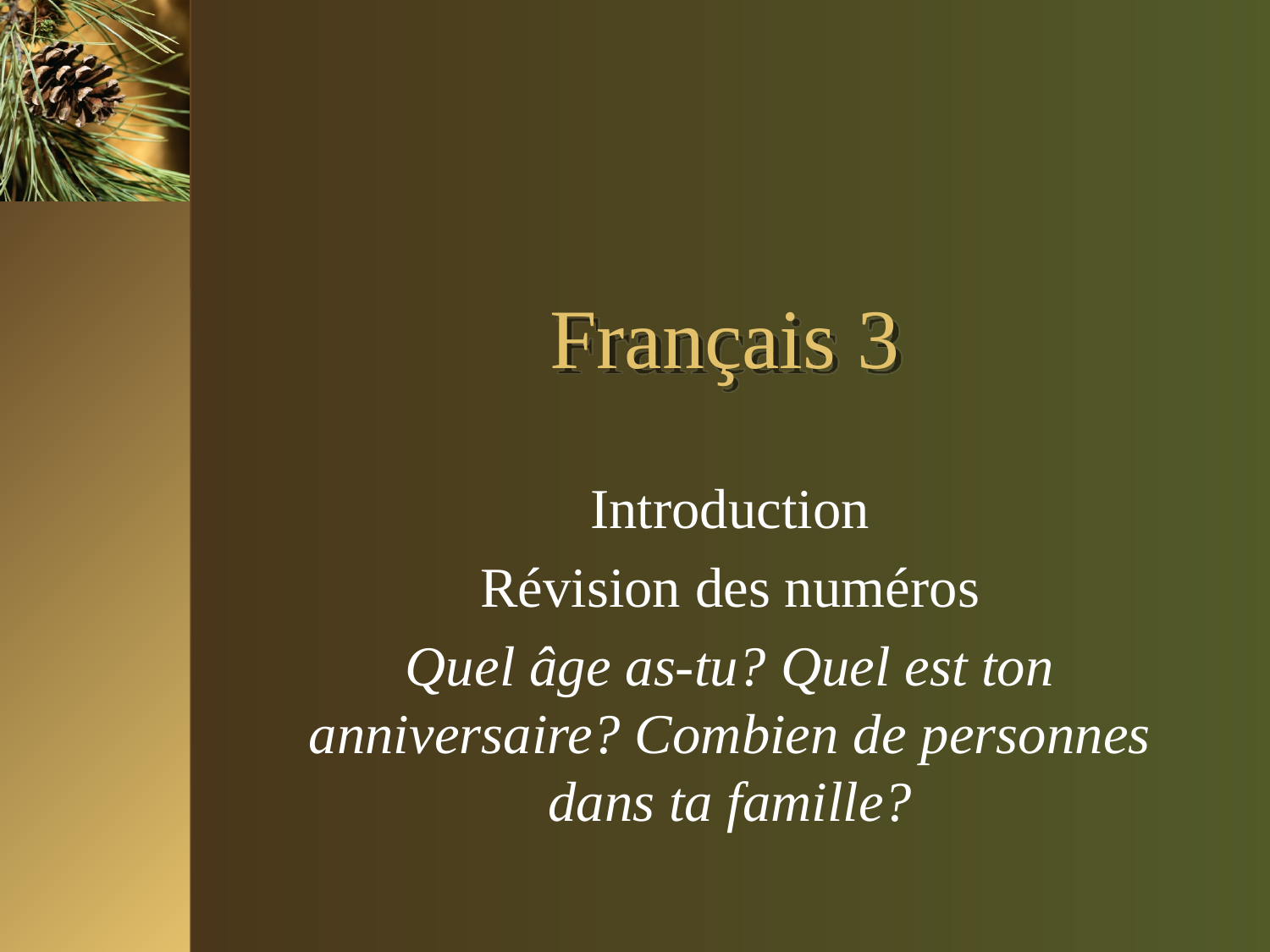

# Français 3
Introduction
Révision des numéros
Quel âge as-tu? Quel est ton anniversaire? Combien de personnes dans ta famille?